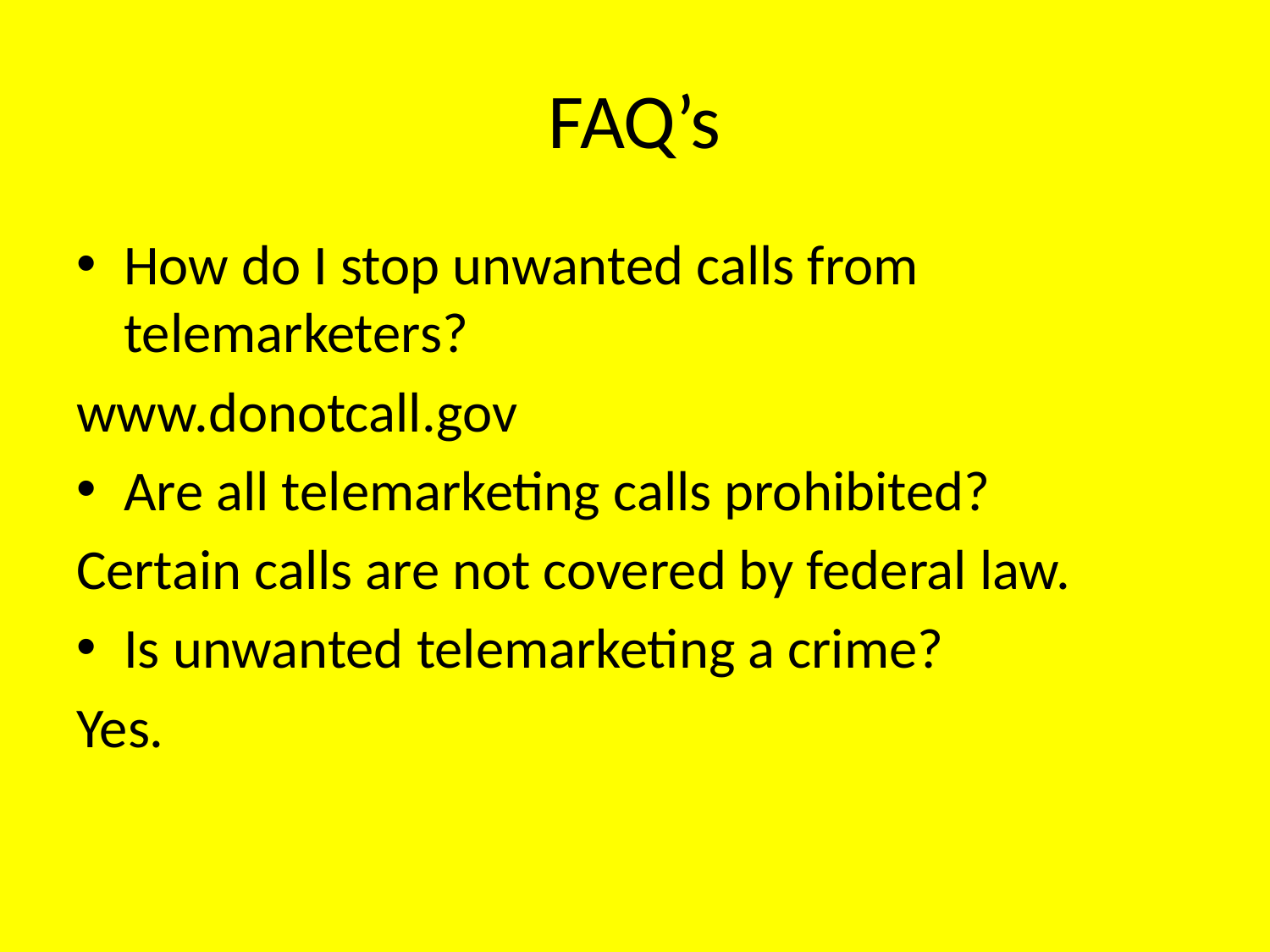

# FAQ’s
How do I stop unwanted calls from telemarketers?
www.donotcall.gov
Are all telemarketing calls prohibited?
Certain calls are not covered by federal law.
Is unwanted telemarketing a crime?
Yes.